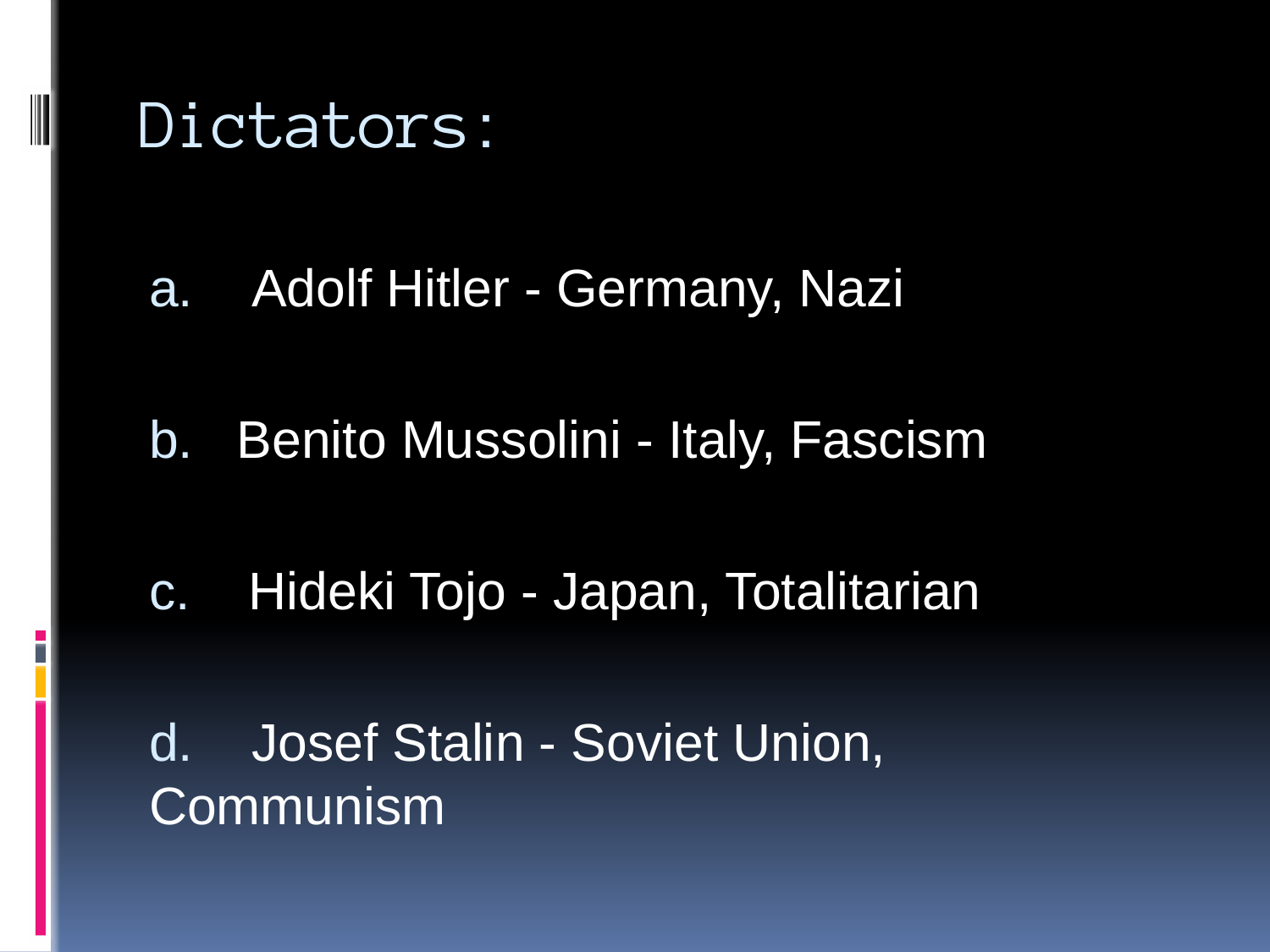

# Dictators:
a.    Adolf Hitler - Germany, Nazi

b.   Benito Mussolini - Italy, Fascism

c.    Hideki Tojo - Japan, Totalitarian

d.    Josef Stalin - Soviet Union, Communism